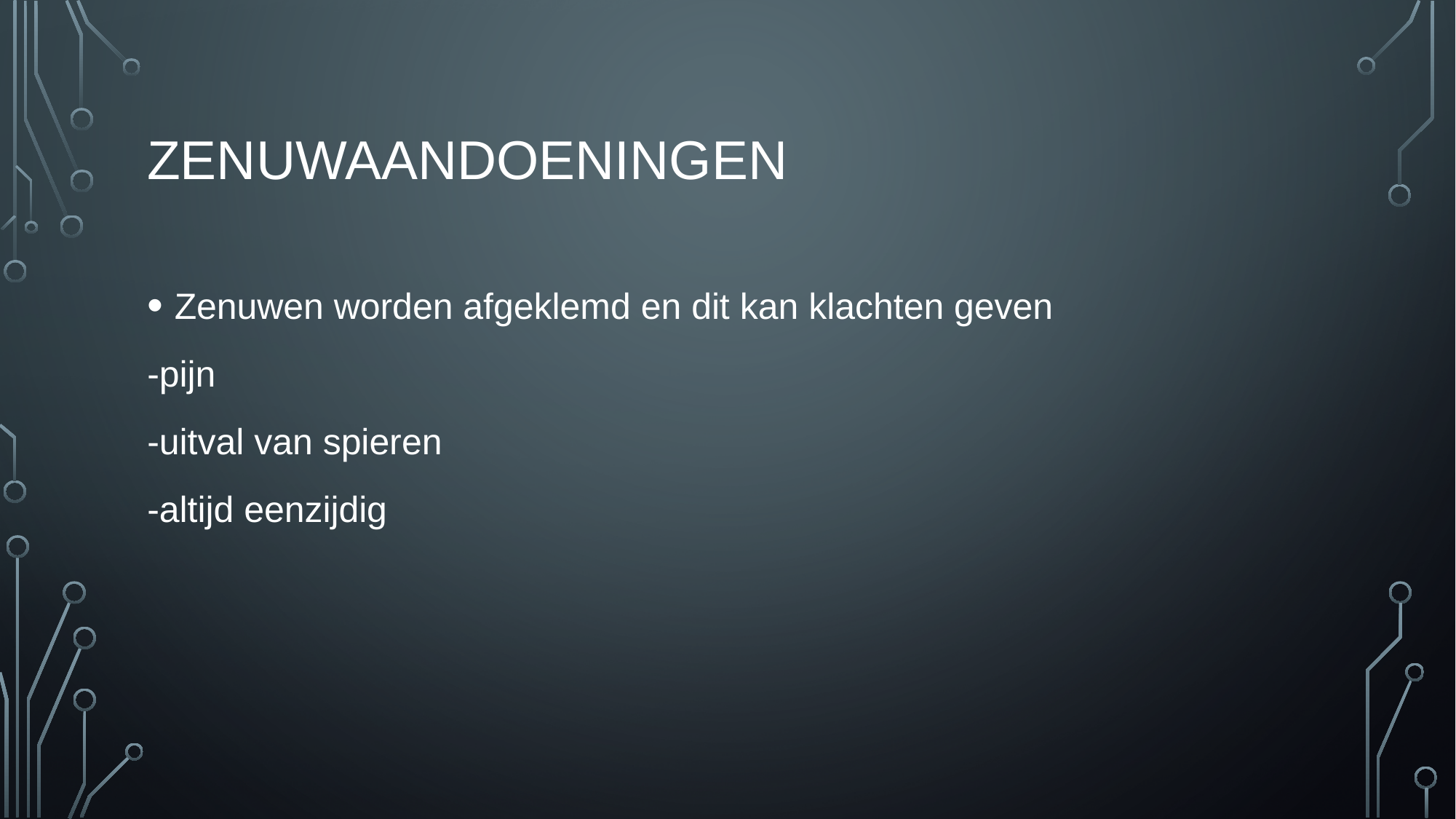

# Zenuwaandoeningen
Zenuwen worden afgeklemd en dit kan klachten geven
-pijn
-uitval van spieren
-altijd eenzijdig